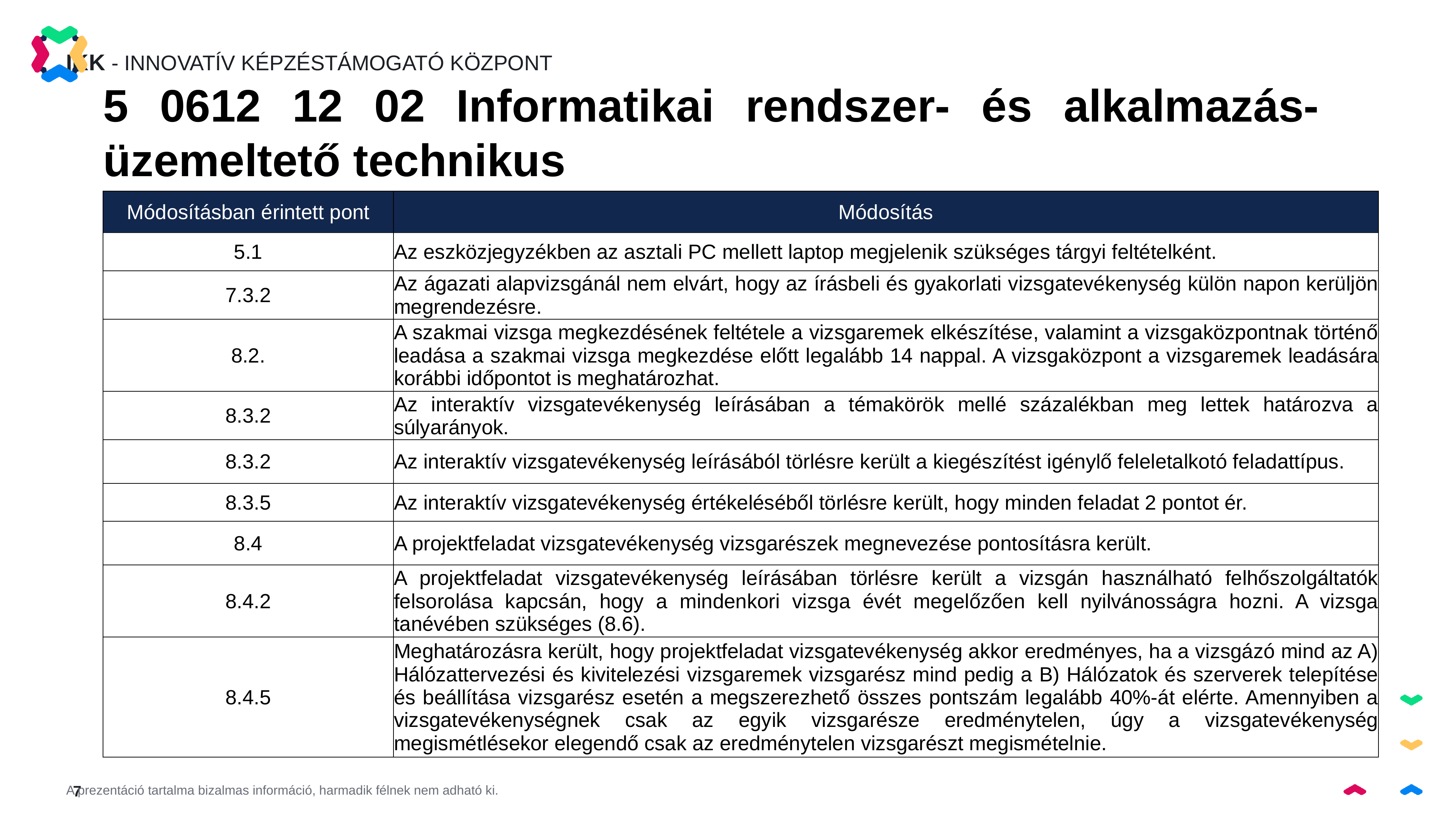

5 0612 12 02 Informatikai rendszer- és alkalmazás-üzemeltető technikus
| Módosításban érintett pont | Módosítás |
| --- | --- |
| 5.1 | Az eszközjegyzékben az asztali PC mellett laptop megjelenik szükséges tárgyi feltételként. |
| 7.3.2 | Az ágazati alapvizsgánál nem elvárt, hogy az írásbeli és gyakorlati vizsgatevékenység külön napon kerüljön megrendezésre. |
| 8.2. | A szakmai vizsga megkezdésének feltétele a vizsgaremek elkészítése, valamint a vizsgaközpontnak történő leadása a szakmai vizsga megkezdése előtt legalább 14 nappal. A vizsgaközpont a vizsgaremek leadására korábbi időpontot is meghatározhat. |
| 8.3.2 | Az interaktív vizsgatevékenység leírásában a témakörök mellé százalékban meg lettek határozva a súlyarányok. |
| 8.3.2 | Az interaktív vizsgatevékenység leírásából törlésre került a kiegészítést igénylő feleletalkotó feladattípus. |
| 8.3.5 | Az interaktív vizsgatevékenység értékeléséből törlésre került, hogy minden feladat 2 pontot ér. |
| 8.4 | A projektfeladat vizsgatevékenység vizsgarészek megnevezése pontosításra került. |
| 8.4.2 | A projektfeladat vizsgatevékenység leírásában törlésre került a vizsgán használható felhőszolgáltatók felsorolása kapcsán, hogy a mindenkori vizsga évét megelőzően kell nyilvánosságra hozni. A vizsga tanévében szükséges (8.6). |
| 8.4.5 | Meghatározásra került, hogy projektfeladat vizsgatevékenység akkor eredményes, ha a vizsgázó mind az A) Hálózattervezési és kivitelezési vizsgaremek vizsgarész mind pedig a B) Hálózatok és szerverek telepítése és beállítása vizsgarész esetén a megszerezhető összes pontszám legalább 40%-át elérte. Amennyiben a vizsgatevékenységnek csak az egyik vizsgarésze eredménytelen, úgy a vizsgatevékenység megismétlésekor elegendő csak az eredménytelen vizsgarészt megismételnie. |